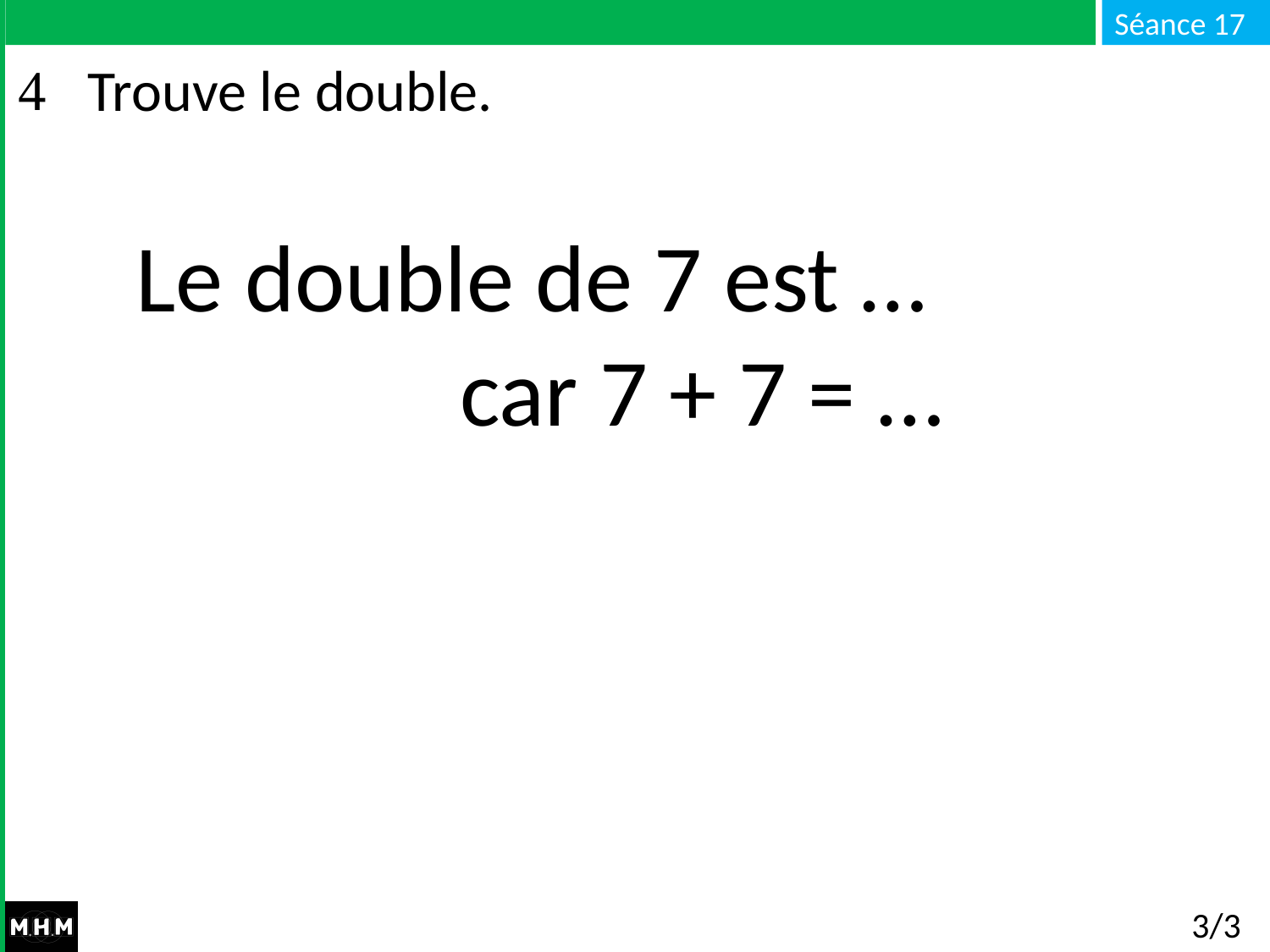

# Trouve le double.
Le double de 7 est …
               car 7 + 7 = …
3/3